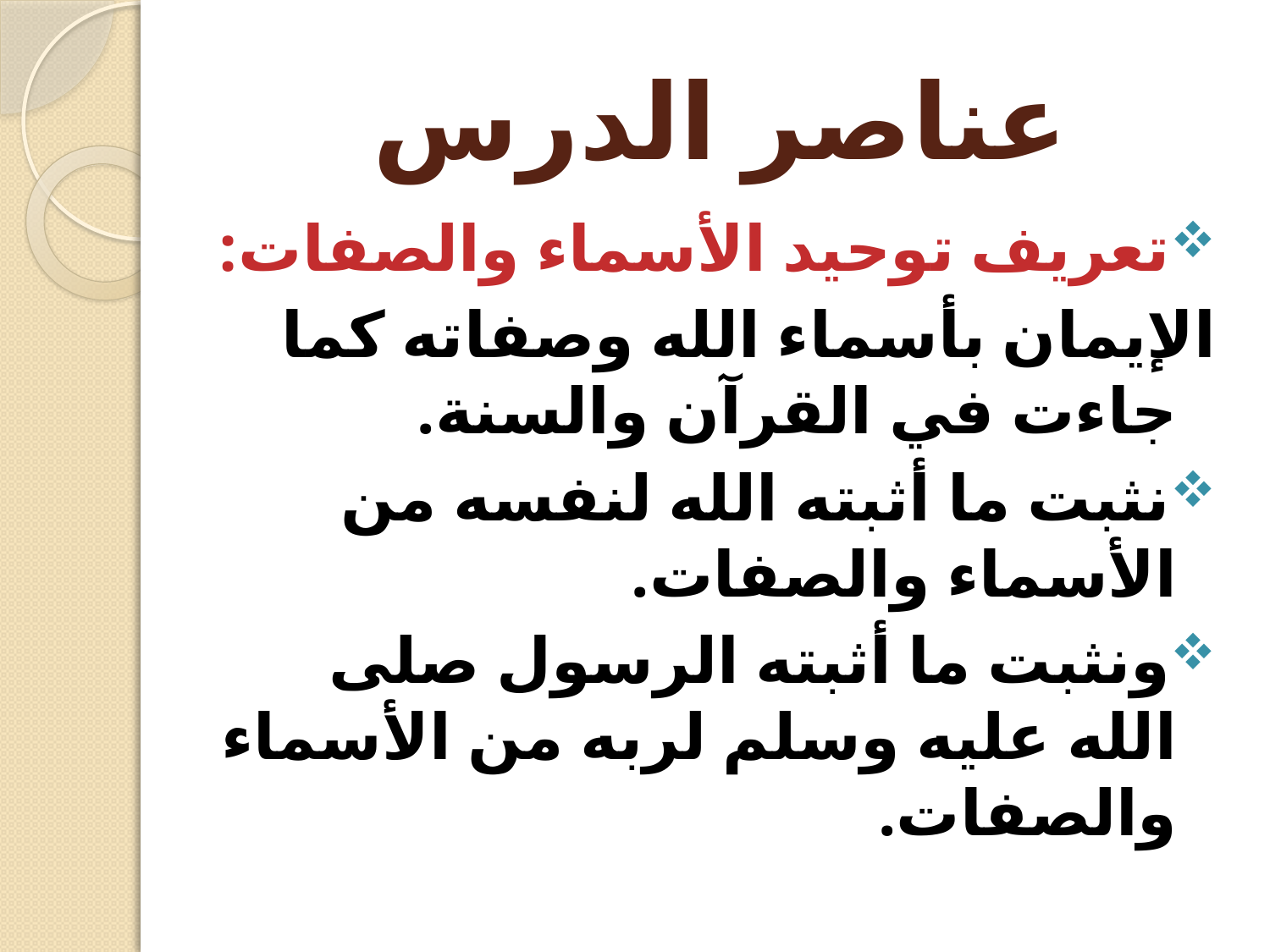

# عناصر الدرس
تعريف توحيد الأسماء والصفات:
الإيمان بأسماء الله وصفاته كما جاءت في القرآن والسنة.
نثبت ما أثبته الله لنفسه من الأسماء والصفات.
ونثبت ما أثبته الرسول صلى الله عليه وسلم لربه من الأسماء والصفات.